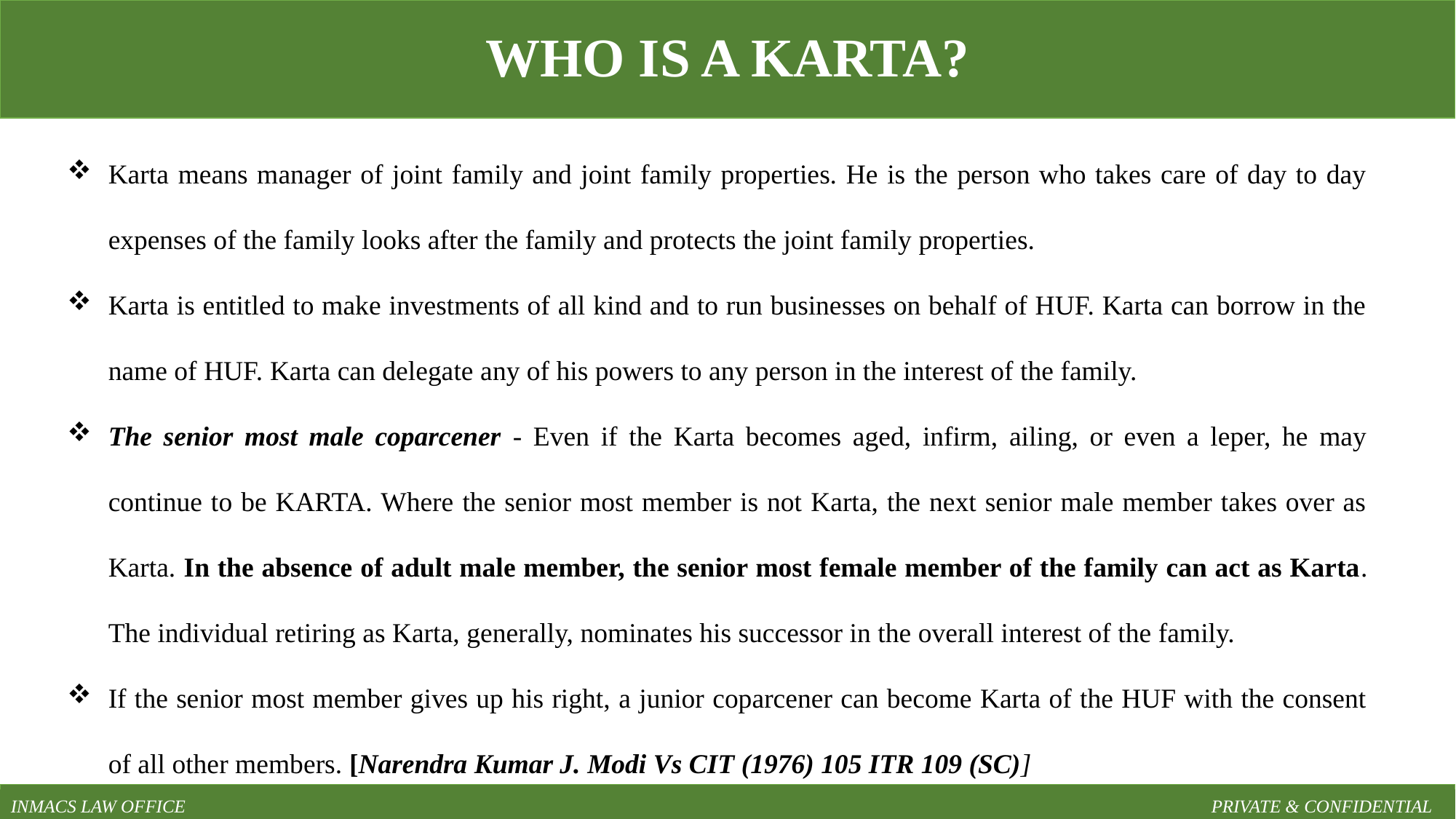

WHO IS A KARTA?
Karta means manager of joint family and joint family properties. He is the person who takes care of day to day expenses of the family looks after the family and protects the joint family properties.
Karta is entitled to make investments of all kind and to run businesses on behalf of HUF. Karta can borrow in the name of HUF. Karta can delegate any of his powers to any person in the interest of the family.
The senior most male coparcener - Even if the Karta becomes aged, infirm, ailing, or even a leper, he may continue to be KARTA. Where the senior most member is not Karta, the next senior male member takes over as Karta. In the absence of adult male member, the senior most female member of the family can act as Karta. The individual retiring as Karta, generally, nominates his successor in the overall interest of the family.
If the senior most member gives up his right, a junior coparcener can become Karta of the HUF with the consent of all other members. [Narendra Kumar J. Modi Vs CIT (1976) 105 ITR 109 (SC)]

INMACS LAW OFFICE										PRIVATE & CONFIDENTIAL